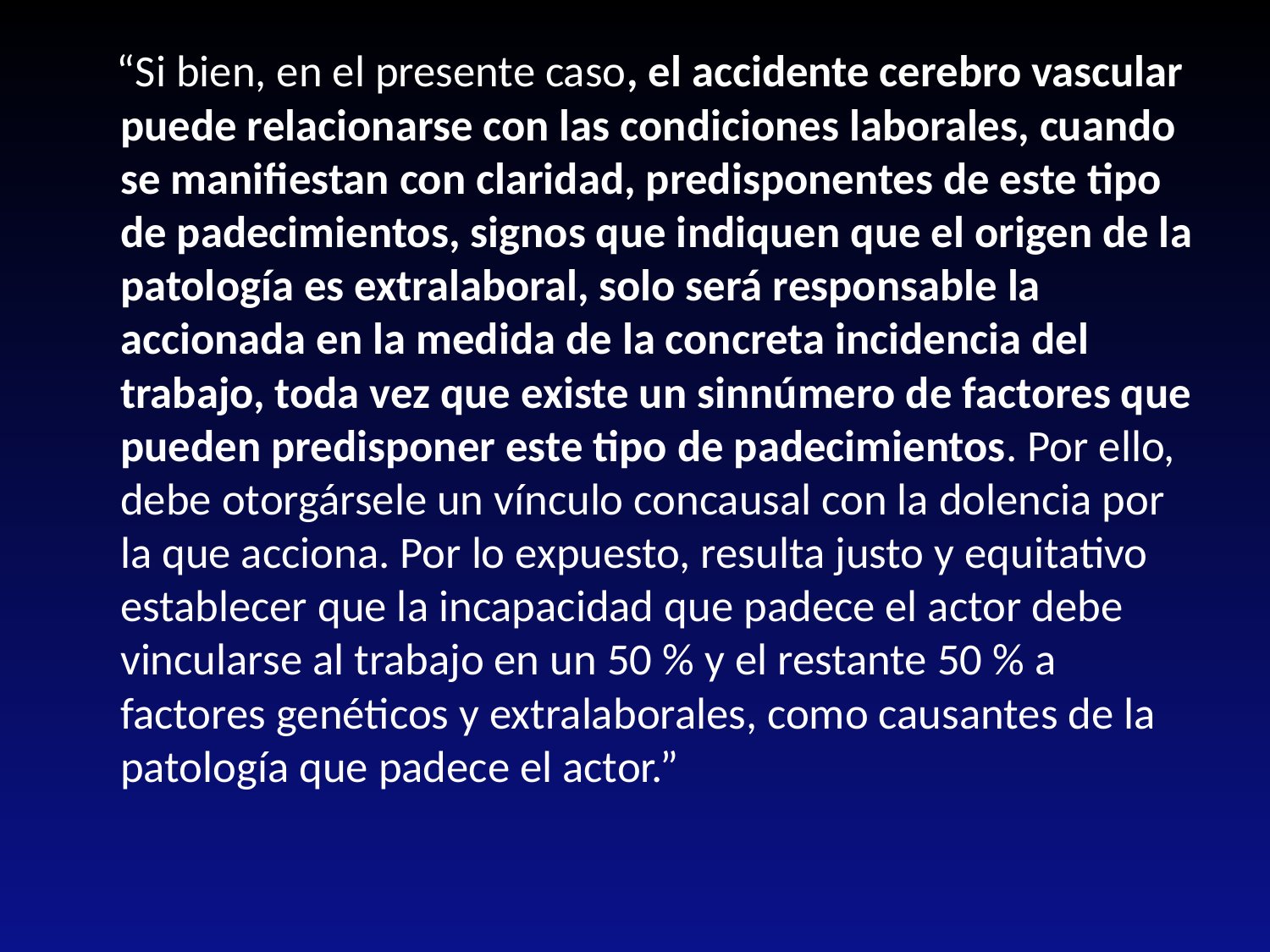

“Si bien, en el presente caso, el accidente cerebro vascular puede relacionarse con las condiciones laborales, cuando se manifiestan con claridad, predisponentes de este tipo de padecimientos, signos que indiquen que el origen de la patología es extralaboral, solo será responsable la accionada en la medida de la concreta incidencia del trabajo, toda vez que existe un sinnúmero de factores que pueden predisponer este tipo de padecimientos. Por ello, debe otorgársele un vínculo concausal con la dolencia por la que acciona. Por lo expuesto, resulta justo y equitativo establecer que la incapacidad que padece el actor debe vincularse al trabajo en un 50 % y el restante 50 % a factores genéticos y extralaborales, como causantes de la patología que padece el actor.”